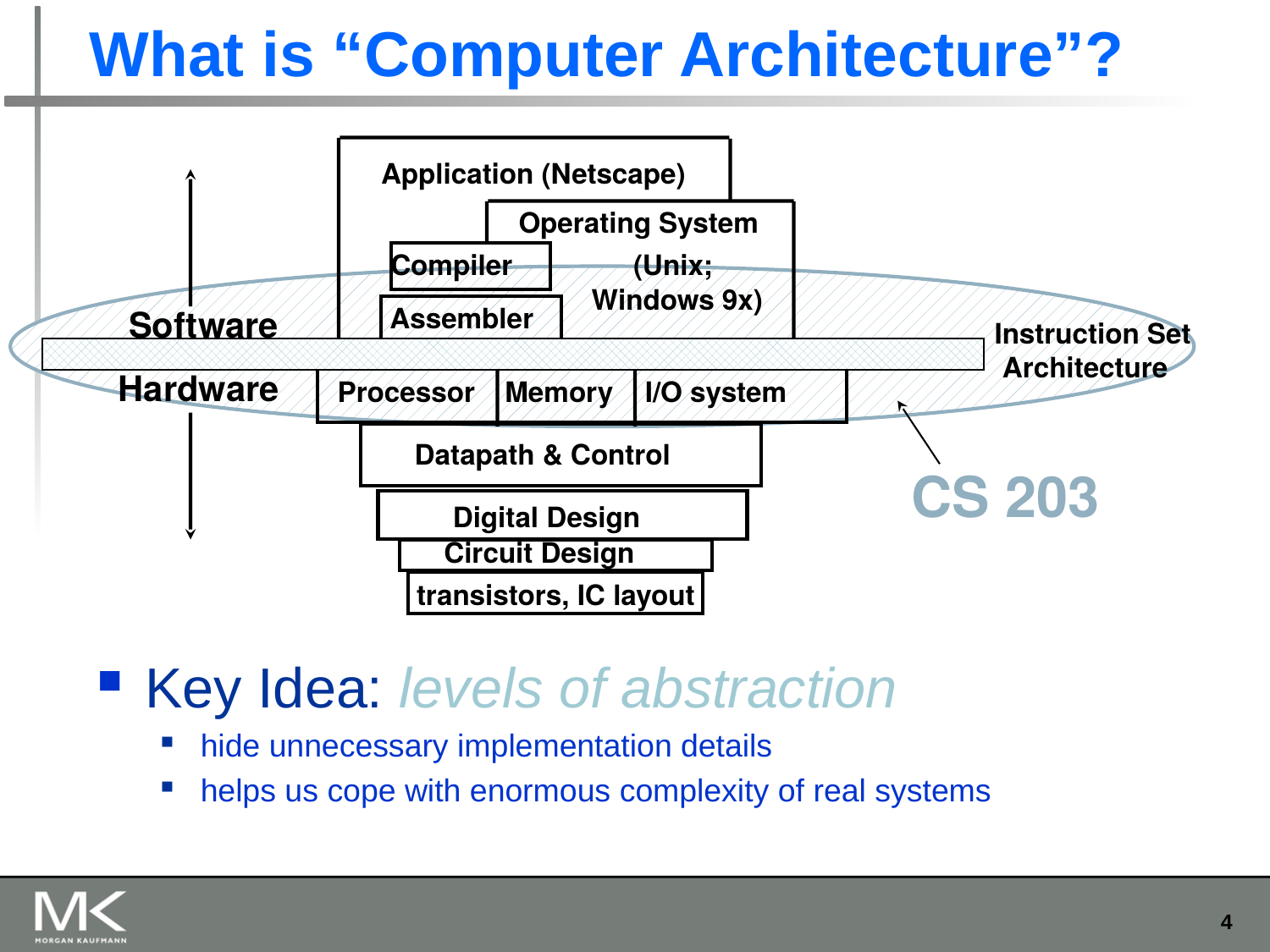

# What is “Computer Architecture”?

Application (Netscape)

Operating System

Compiler
(Unix;
Windows 9x)

Software
Assembler
Instruction Set
 Architecture

Hardware

Processor
Memory
I/O system

Datapath & Control
CS 203

Digital Design
Circuit Design

transistors, IC layout

Key Idea: levels of abstraction
hide unnecessary implementation details
helps us cope with enormous complexity of real systems